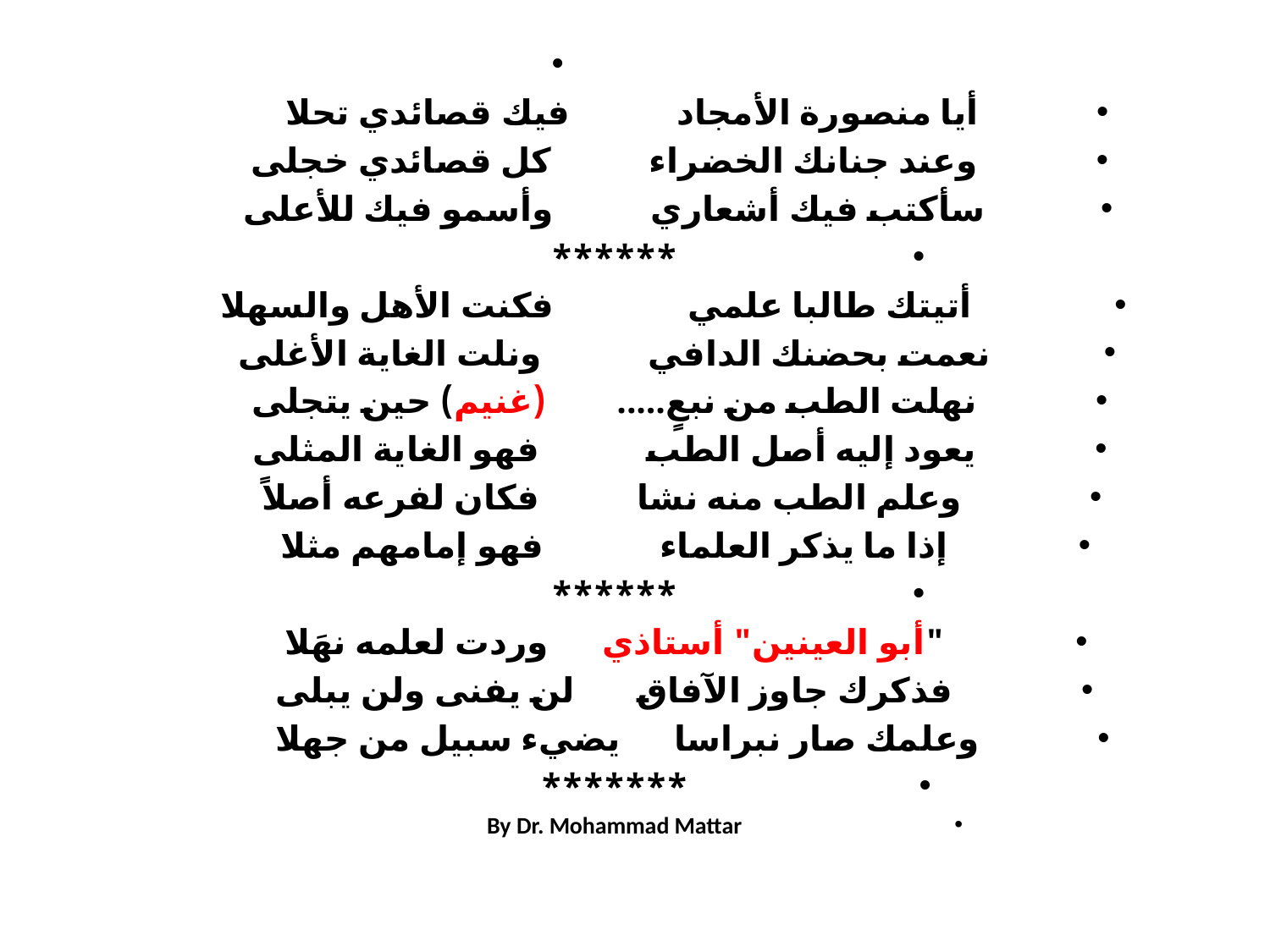

أيا منصورة الأمجاد            فيك قصائدي تحلا
وعند جنانك الخضراء           كل قصائدي خجلى
سأكتب فيك أشعاري           وأسمو فيك للأعلى
******
    أتيتك طالبا علمي               فكنت الأهل والسهلا
نعمت بحضنك الدافي            ونلت الغاية الأغلى
نهلت الطب من نبعٍ.....        (غنيم) حين يتجلى
يعود إليه أصل الطب            فهو الغاية المثلى
وعلم الطب منه نشا           فكان لفرعه أصلاً
إذا ما يذكر العلماء             فهو إمامهم مثلا
******
"أبو العينين" أستاذي      وردت لعلمه نهَلا
فذكرك جاوز الآفاق       لن يفنى ولن يبلى
وعلمك صار نبراسا      يضيء سبيل من جهلا
*******
By Dr. Mohammad Mattar

#